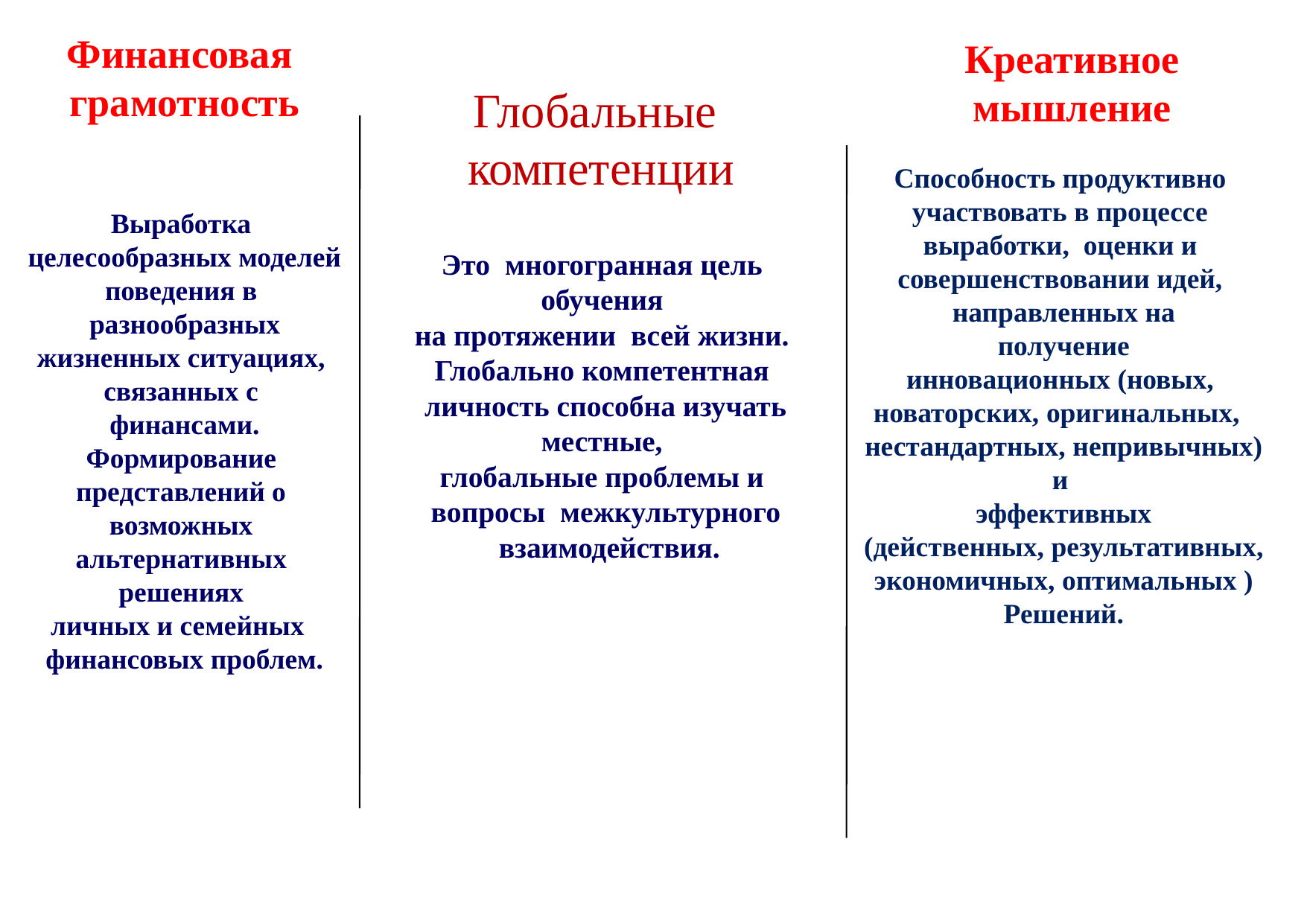

Финансовая
грамотность
 Креативное
мышление
# Глобальные компетенции
Способность продуктивно
участвовать в процессе
выработки,  оценки и
совершенствовании идей,
направленных на
получение
инновационных (новых,
новаторских, оригинальных,
нестандартных, непривычных) и
эффективных
(действенных, результативных,
экономичных, оптимальных )
Решений.

Выработка
целесообразных моделей
поведения в
 разнообразных
жизненных ситуациях,
связанных с  финансами.
Формирование
представлений о
возможных
альтернативных
решениях
личных и семейных
финансовых проблем.

Это  многогранная цель
обучения
на протяжении  всей жизни.
Глобально компетентная
личность способна изучать
 местные,
глобальные проблемы и
вопросы  межкультурного
 взаимодействия.